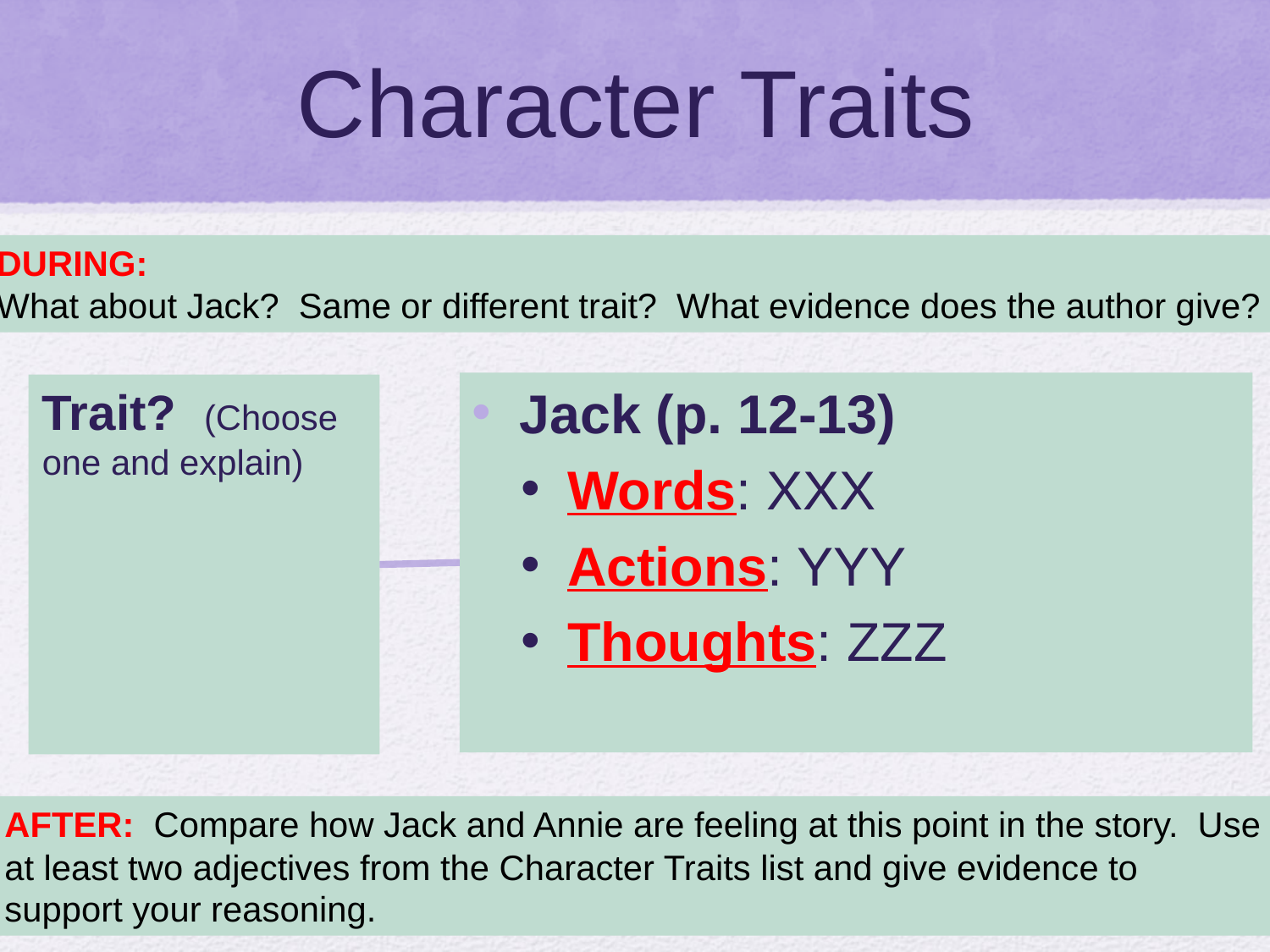

# Character Traits
DURING:
What about Jack?  Same or different trait?  What evidence does the author give?
Jack (p. 12-13)
Words: XXX
Actions: YYY
Thoughts: ZZZ

Trait?  (Choose one and explain)

AFTER:  Compare how Jack and Annie are feeling at this point in the story.  Use
at least two adjectives from the Character Traits list and give evidence to
support your reasoning.